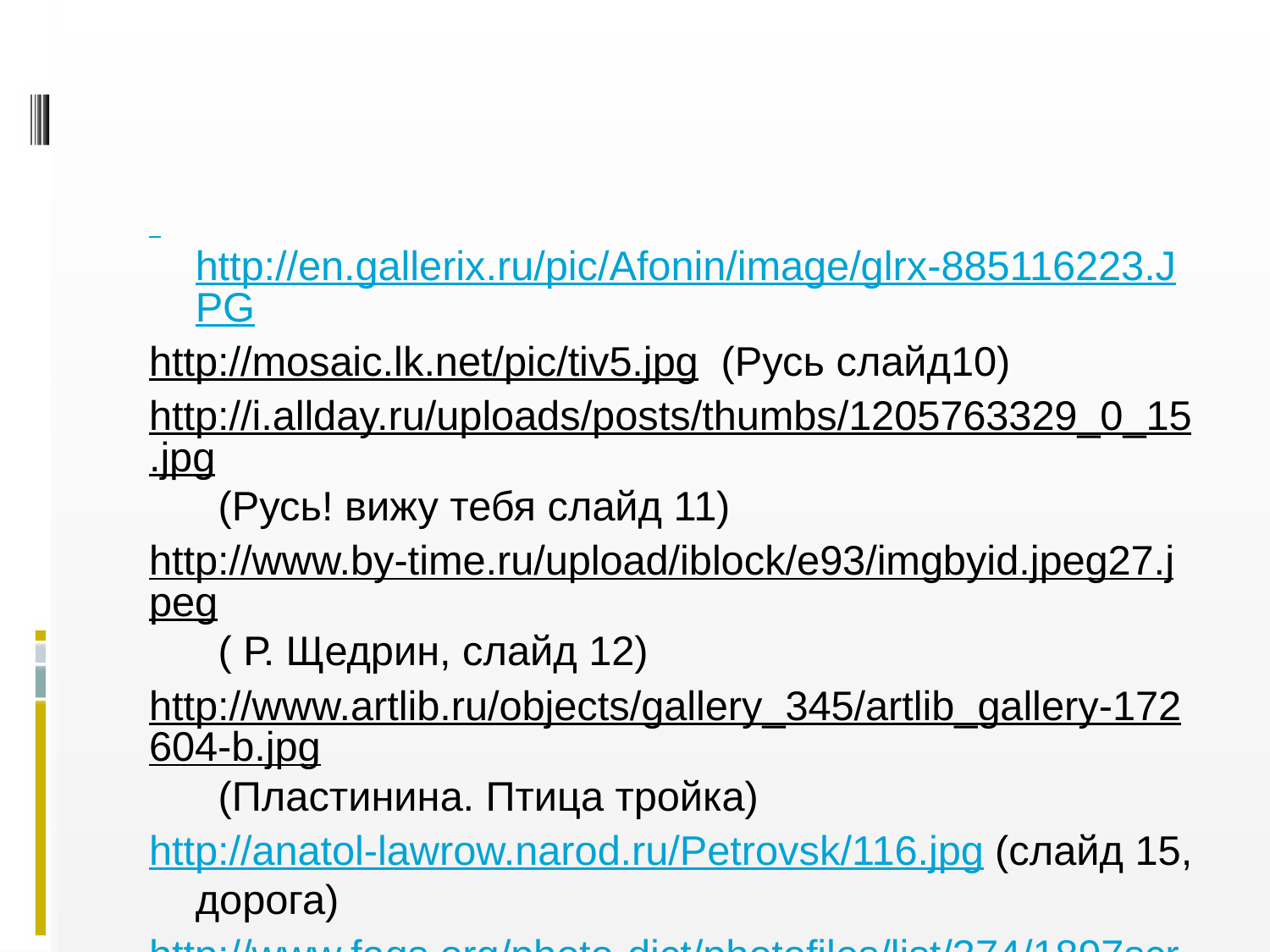

#
  http://en.gallerix.ru/pic/Afonin/image/glrx-885116223.JPG
http://mosaic.lk.net/pic/tiv5.jpg  (Русь слайд10)
http://i.allday.ru/uploads/posts/thumbs/1205763329_0_15.jpg  (Русь! вижу тебя слайд 11)
http://www.by-time.ru/upload/iblock/e93/imgbyid.jpeg27.jpeg  ( Р. Щедрин, слайд 12)
http://www.artlib.ru/objects/gallery_345/artlib_gallery-172604-b.jpg  (Пластинина. Птица тройка)
http://anatol-lawrow.narod.ru/Petrovsk/116.jpg (слайд 15, дорога)
http://www.faqs.org/photo-dict/photofiles/list/374/1897scroll.jpg (свиток)
http://www.shakhty.su/2010/10/26/004/001.jpg (перо)